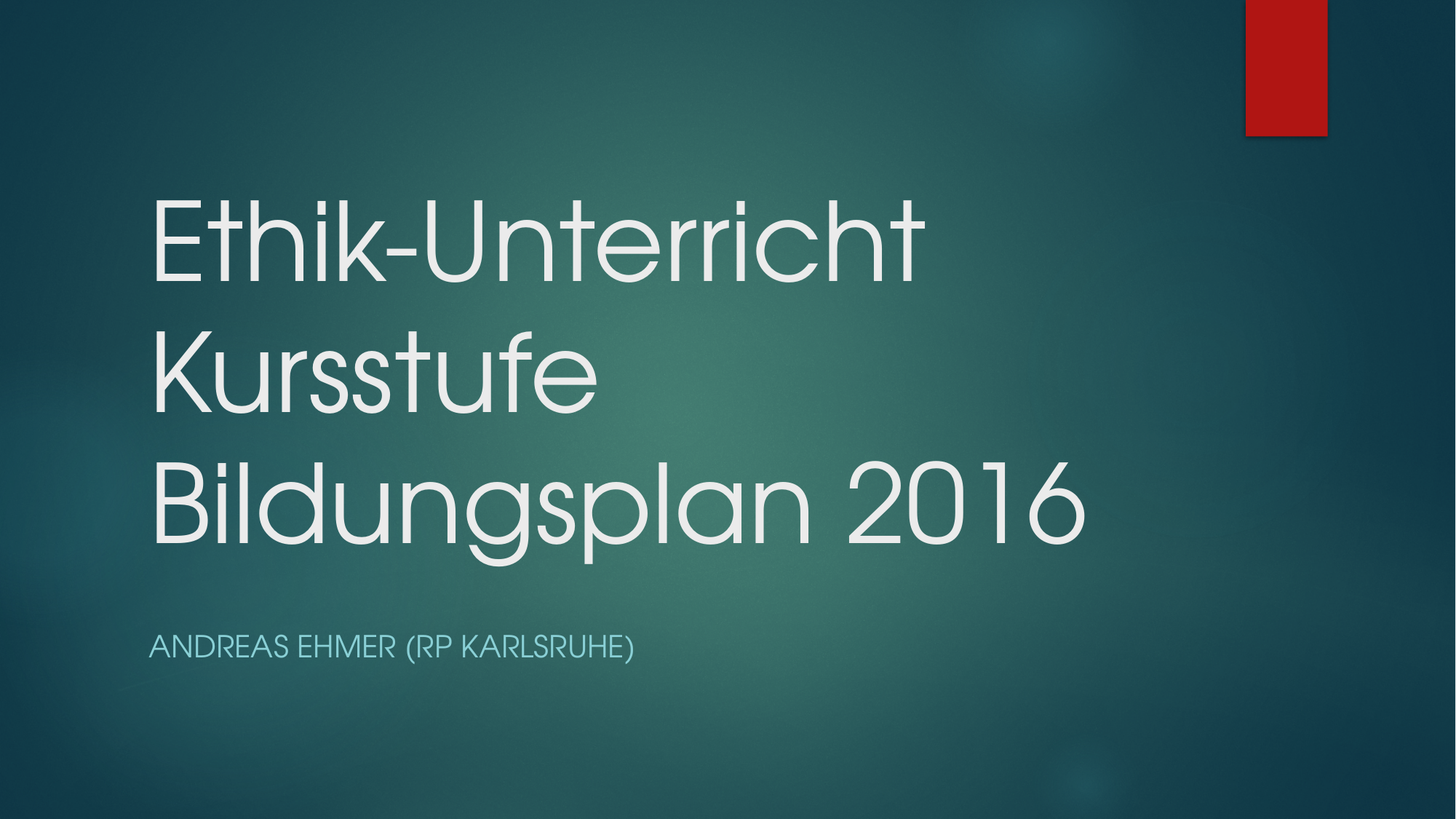

# Ethik-Unterricht Kursstufe Bildungsplan 2016

anDREAS EHMER (RP KARLSRUHE)